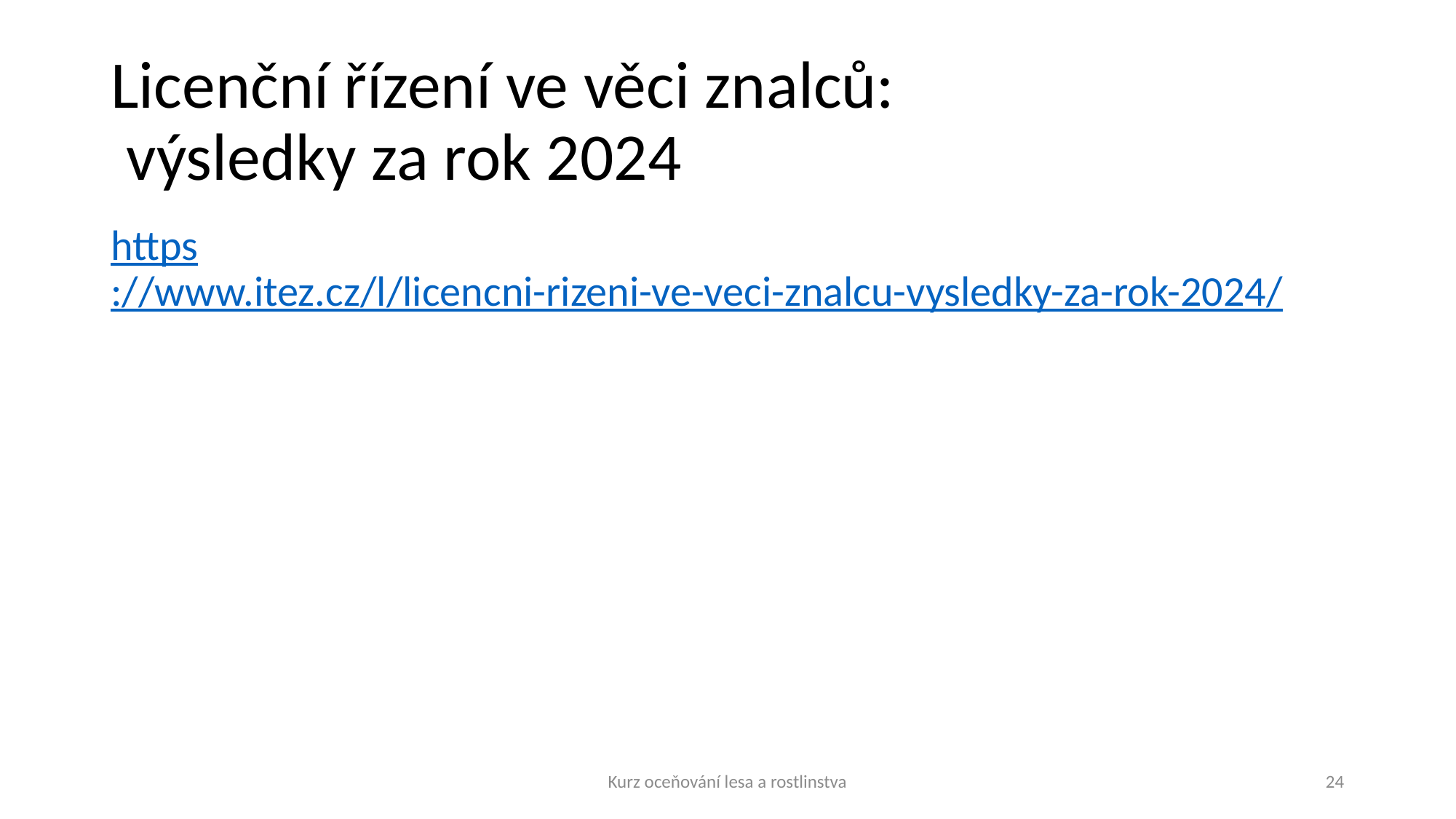

# Licenční řízení ve věci znalců: výsledky za rok 2024
https://www.itez.cz/l/licencni-rizeni-ve-veci-znalcu-vysledky-za-rok-2024/

Kurz oceňování lesa a rostlinstva
24